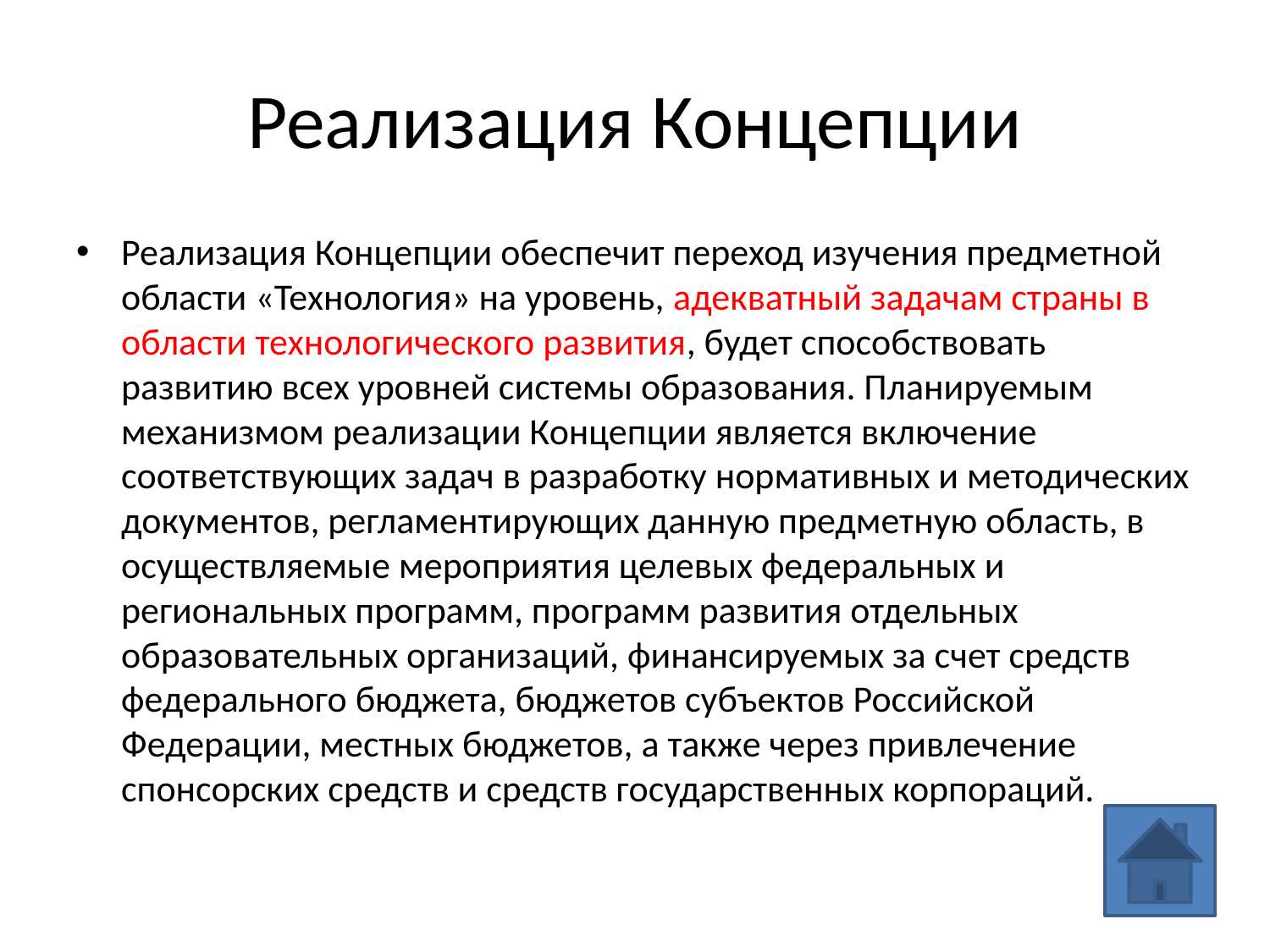

# Реализация Концепции
Реализация Концепции обеспечит переход изучения предметной области «Технология» на уровень, адекватный задачам страны в области технологического развития, будет способствовать развитию всех уровней системы образования. Планируемым механизмом реализации Концепции является включение соответствующих задач в разработку нормативных и методических документов, регламентирующих данную предметную область, в осуществляемые мероприятия целевых федеральных и региональных программ, программ развития отдельных образовательных организаций, финансируемых за счет средств федерального бюджета, бюджетов субъектов Российской Федерации, местных бюджетов, а также через привлечение спонсорских средств и средств государственных корпораций.